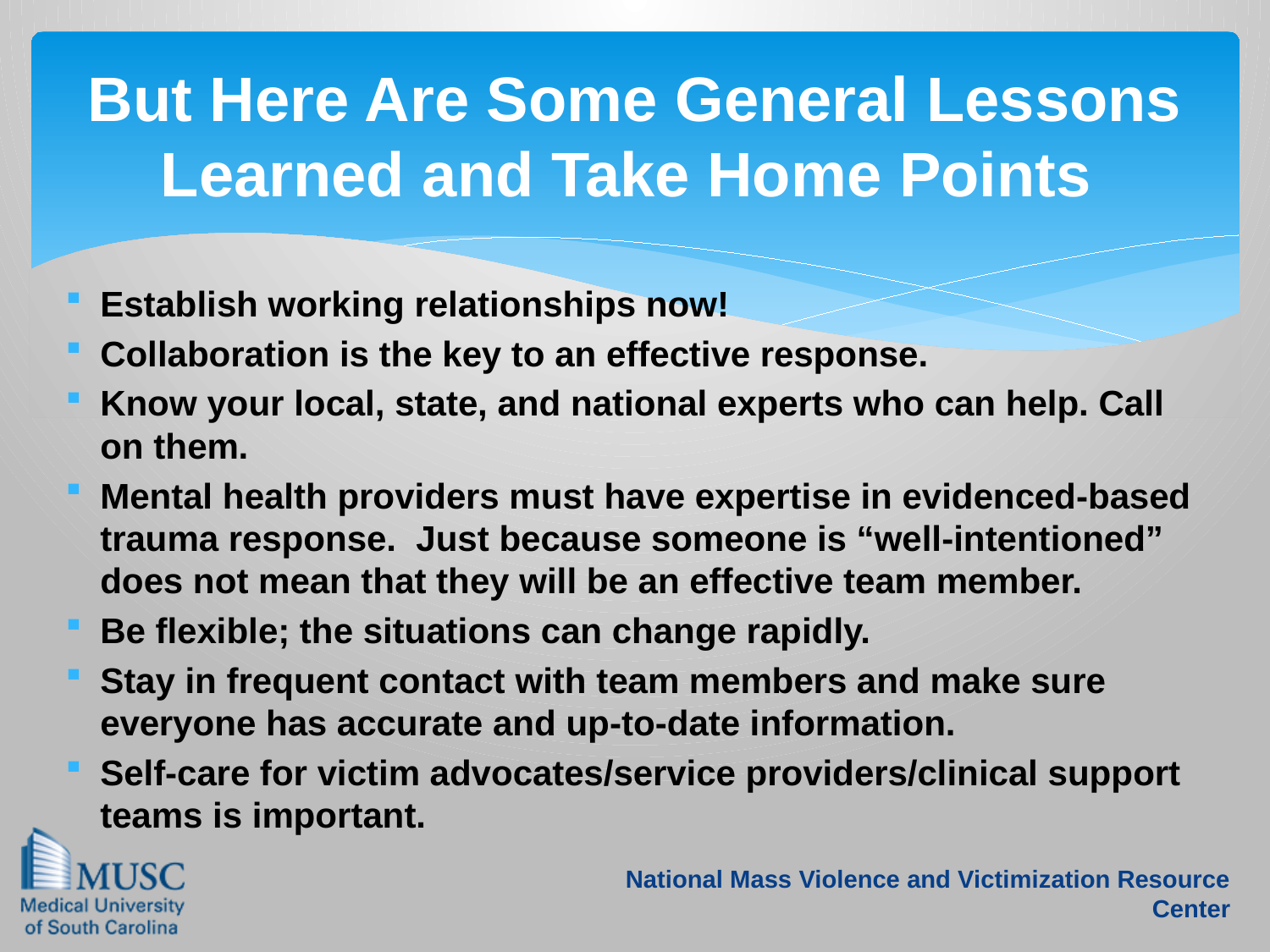

# But Here Are Some General Lessons Learned and Take Home Points
Establish working relationships now!
Collaboration is the key to an effective response.
Know your local, state, and national experts who can help. Call on them.
Mental health providers must have expertise in evidenced-based trauma response.  Just because someone is “well-intentioned” does not mean that they will be an effective team member.
Be flexible; the situations can change rapidly.
Stay in frequent contact with team members and make sure everyone has accurate and up-to-date information.
Self-care for victim advocates/service providers/clinical support teams is important.

National Mass Violence and Victimization Resource Center